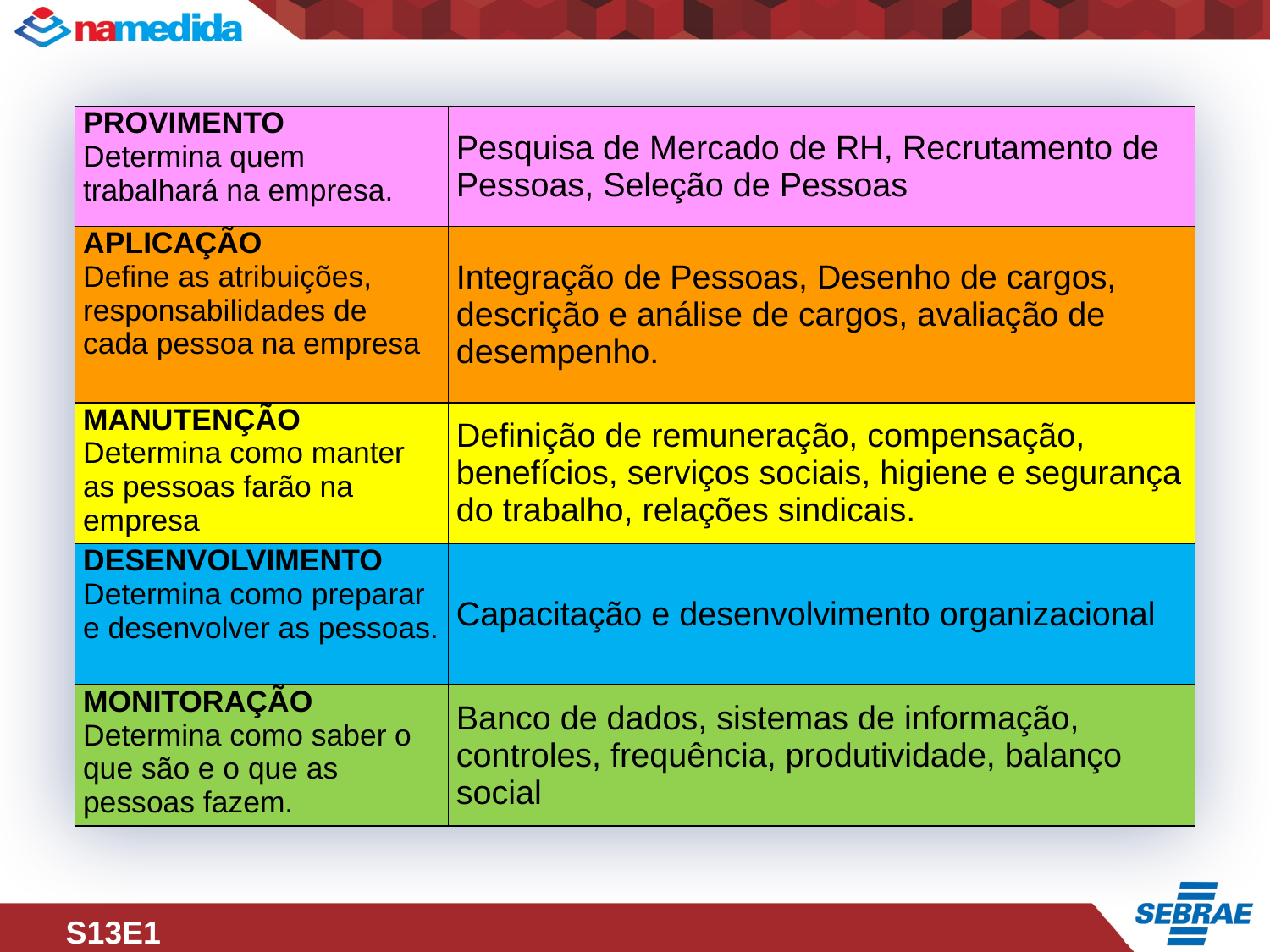

| PROVIMENTO Determina quem trabalhará na empresa. | Pesquisa de Mercado de RH, Recrutamento de Pessoas, Seleção de Pessoas |
| --- | --- |
| APLICAÇÃO Define as atribuições, responsabilidades de cada pessoa na empresa | Integração de Pessoas, Desenho de cargos, descrição e análise de cargos, avaliação de desempenho. |
| MANUTENÇÃO Determina como manter as pessoas farão na empresa | Definição de remuneração, compensação, benefícios, serviços sociais, higiene e segurança do trabalho, relações sindicais. |
| DESENVOLVIMENTO Determina como preparar e desenvolver as pessoas. | Capacitação e desenvolvimento organizacional |
| MONITORAÇÃO Determina como saber o que são e o que as pessoas fazem. | Banco de dados, sistemas de informação, controles, frequência, produtividade, balanço social |
S13E1